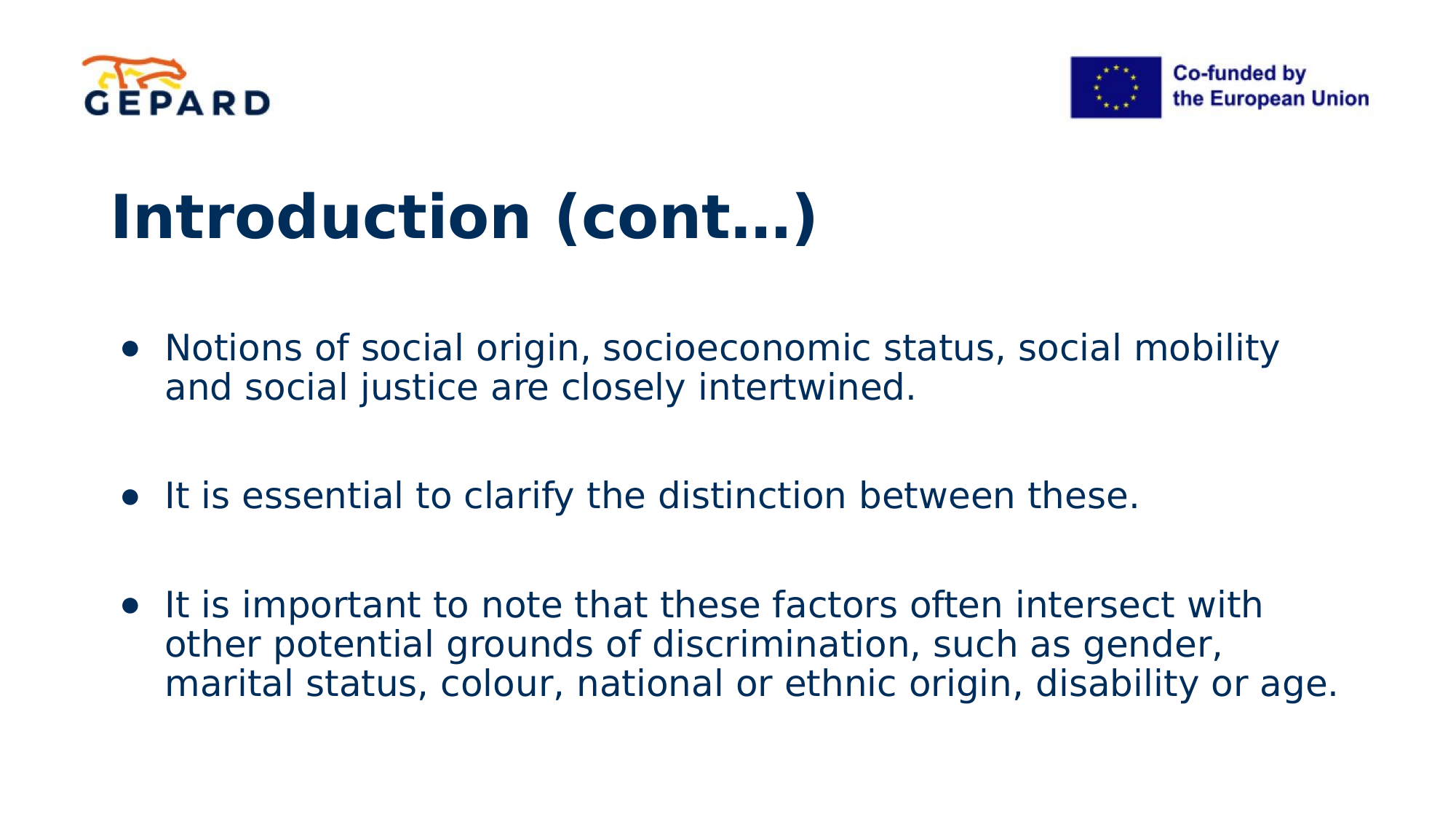

# Introduction (cont…)
Notions of social origin, socioeconomic status, social mobility and social justice are closely intertwined.

It is essential to clarify the distinction between these.

It is important to note that these factors often intersect with other potential grounds of discrimination, such as gender, marital status, colour, national or ethnic origin, disability or age.